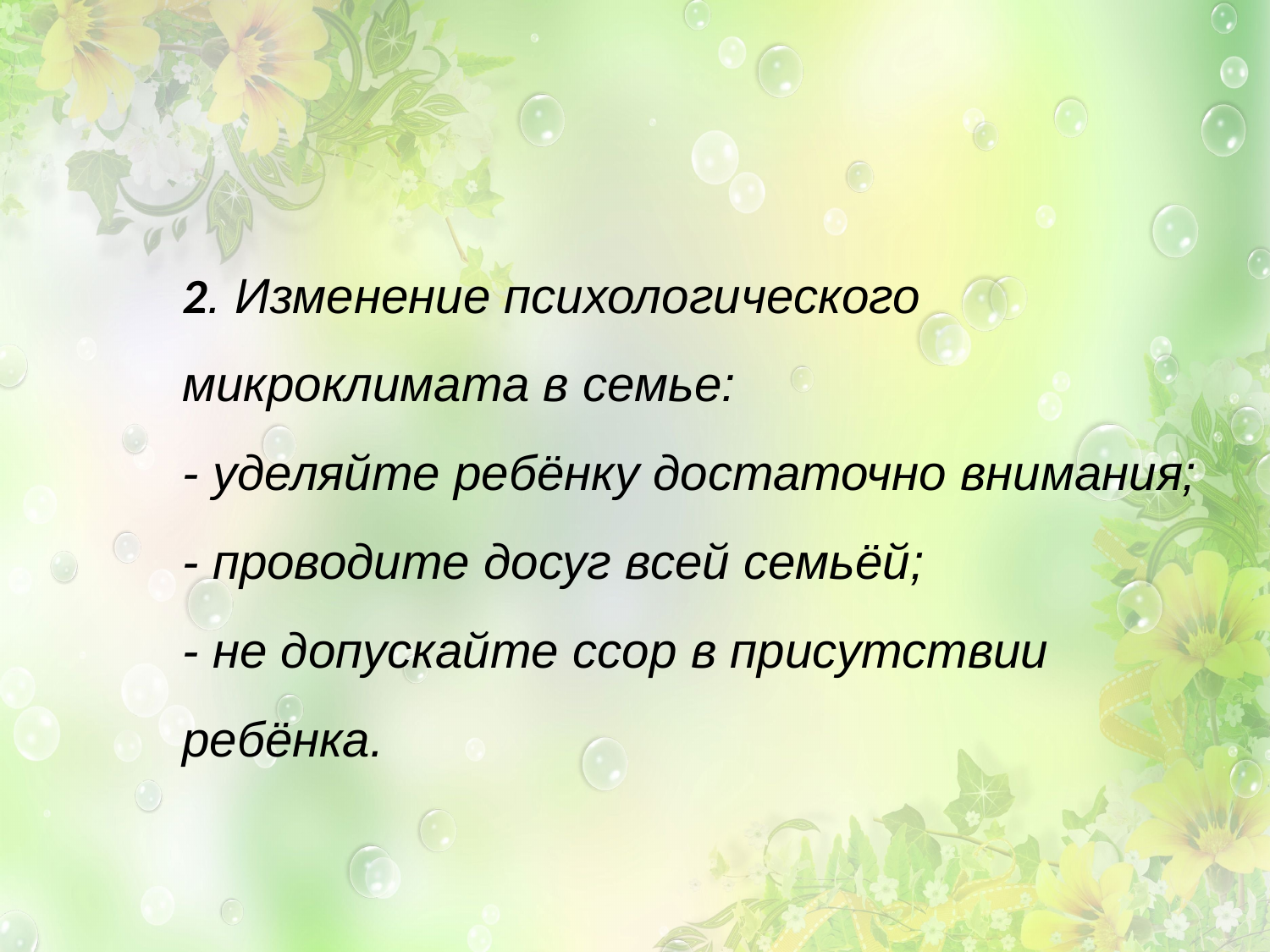

2. Изменение психологического   микроклимата в семье:
- уделяйте ребёнку достаточно внимания;
- проводите досуг всей семьёй;
- не допускайте ссор в присутствии ребёнка.